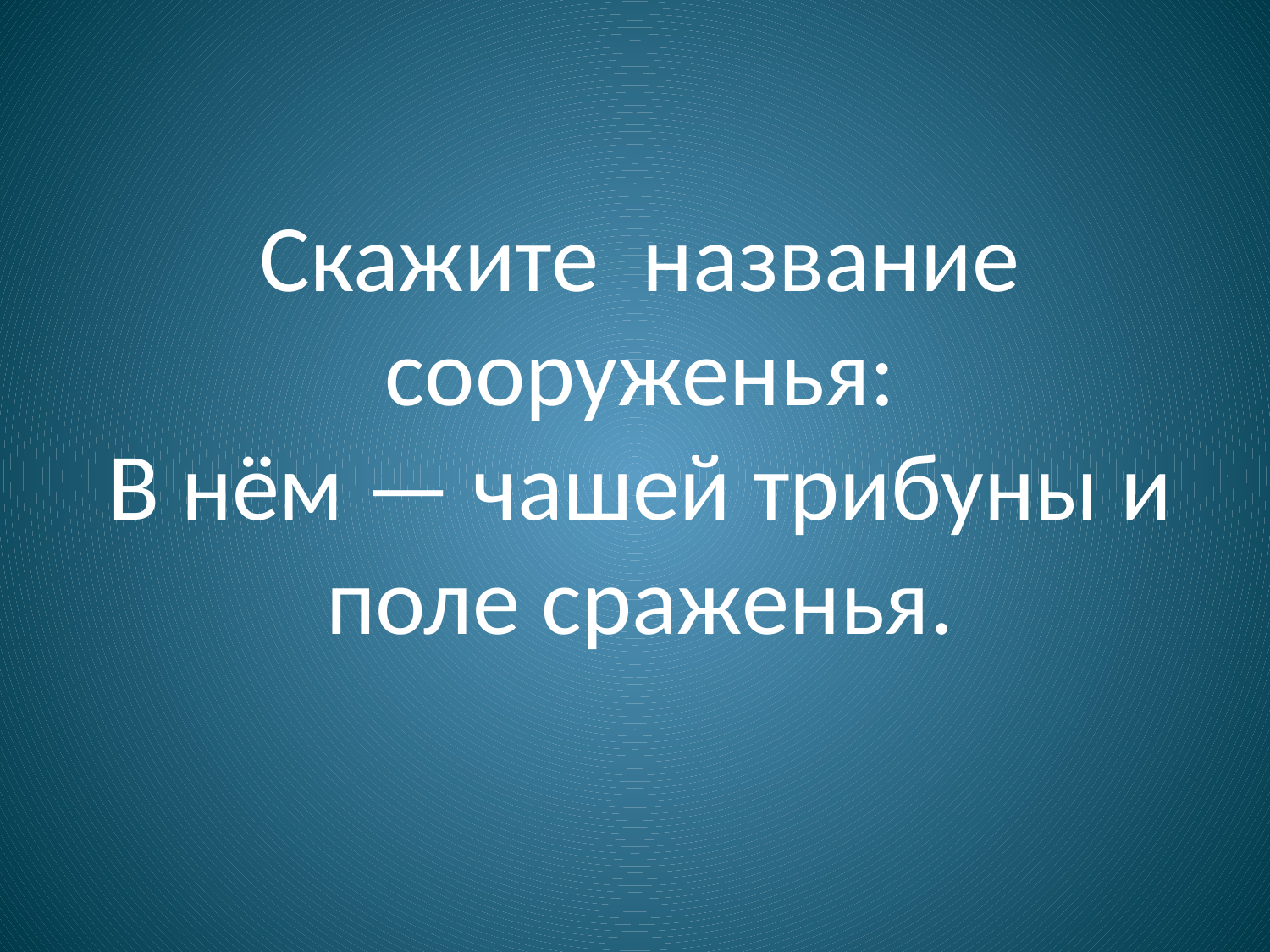

Скажите  название сооруженья:
В нём — чашей трибуны и поле сраженья.